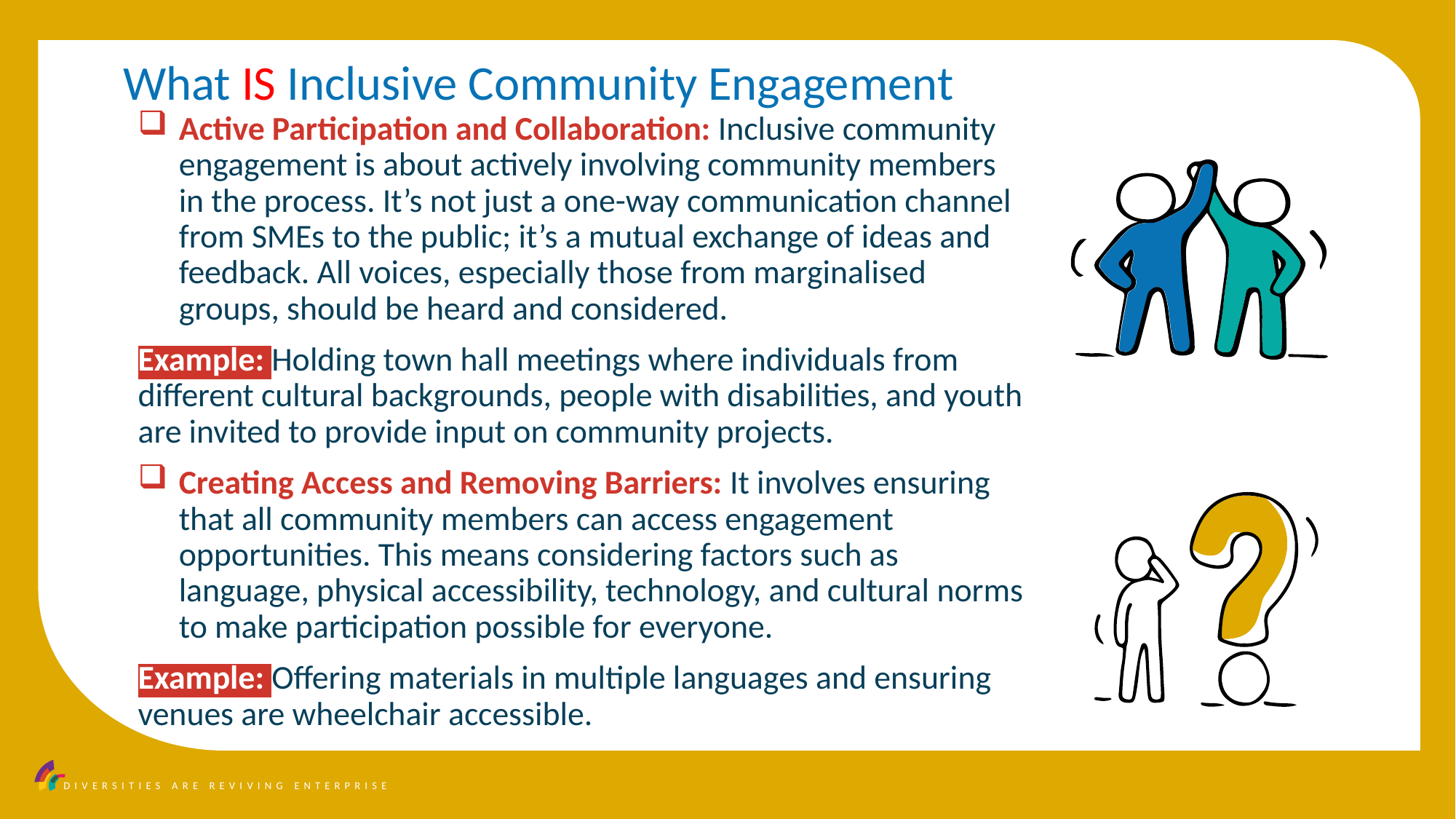

What IS Inclusive Community Engagement
Active Participation and Collaboration: Inclusive community engagement is about actively involving community members in the process. It’s not just a one-way communication channel from SMEs to the public; it’s a mutual exchange of ideas and feedback. All voices, especially those from marginalised groups, should be heard and considered.
Example: Holding town hall meetings where individuals from different cultural backgrounds, people with disabilities, and youth are invited to provide input on community projects.
Creating Access and Removing Barriers: It involves ensuring that all community members can access engagement opportunities. This means considering factors such as language, physical accessibility, technology, and cultural norms to make participation possible for everyone.
Example: Offering materials in multiple languages and ensuring venues are wheelchair accessible.